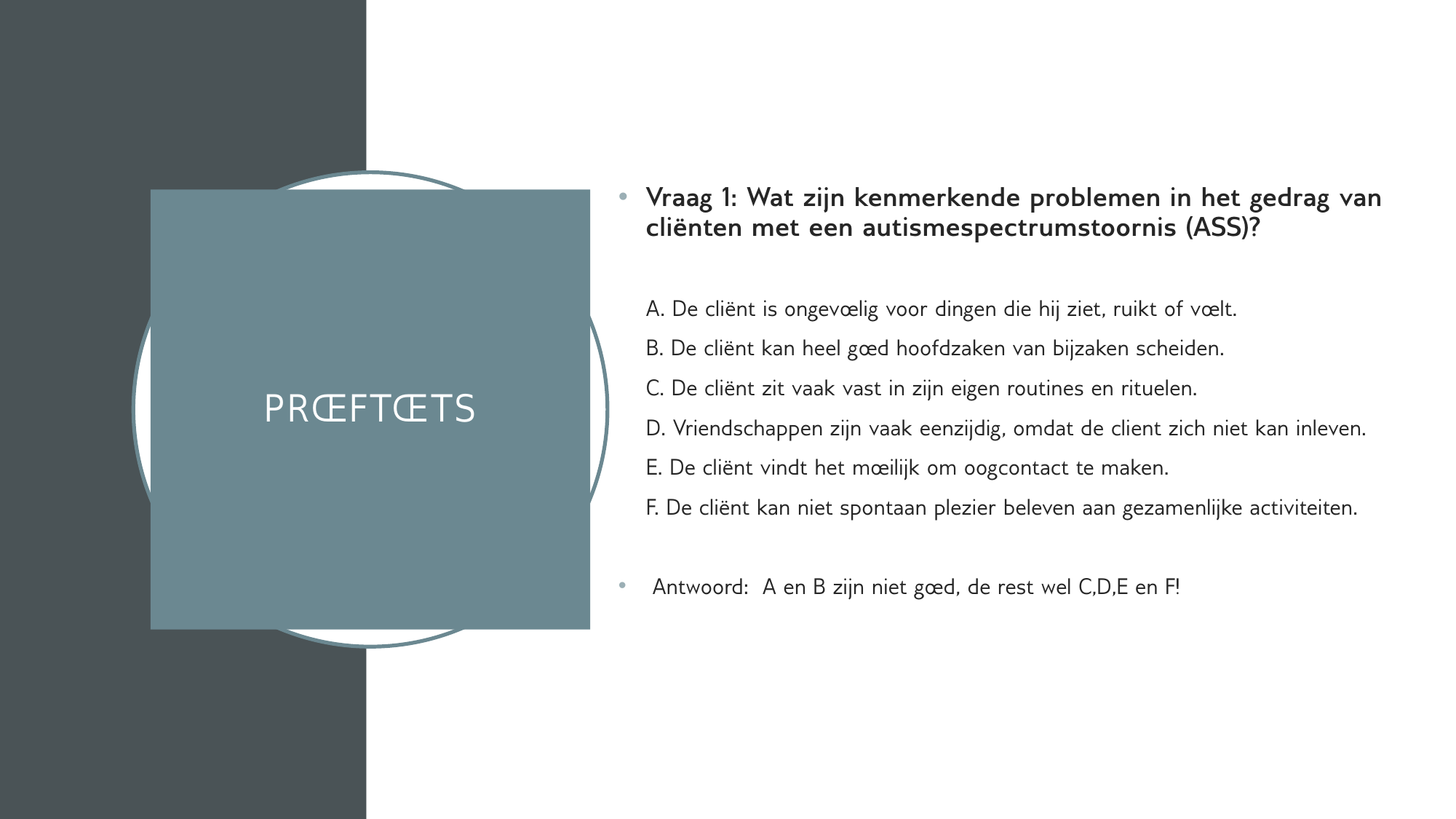

Vraag 1: Wat zijn kenmerkende problemen in het gedrag van cliënten met een autismespectrumstoornis (ASS)?

    A. De cliënt is ongevoelig voor dingen die hij ziet, ruikt of voelt.
    B. De cliënt kan heel goed hoofdzaken van bijzaken scheiden.
    C. De cliënt zit vaak vast in zijn eigen routines en rituelen.
    D. Vriendschappen zijn vaak eenzijdig, omdat de client zich niet kan inleven.
    E. De cliënt vindt het moeilijk om oogcontact te maken.
    F. De cliënt kan niet spontaan plezier beleven aan gezamenlijke activiteiten.

 Antwoord:  A en B zijn niet goed, de rest wel C,D,E en F!

# Proeftoets